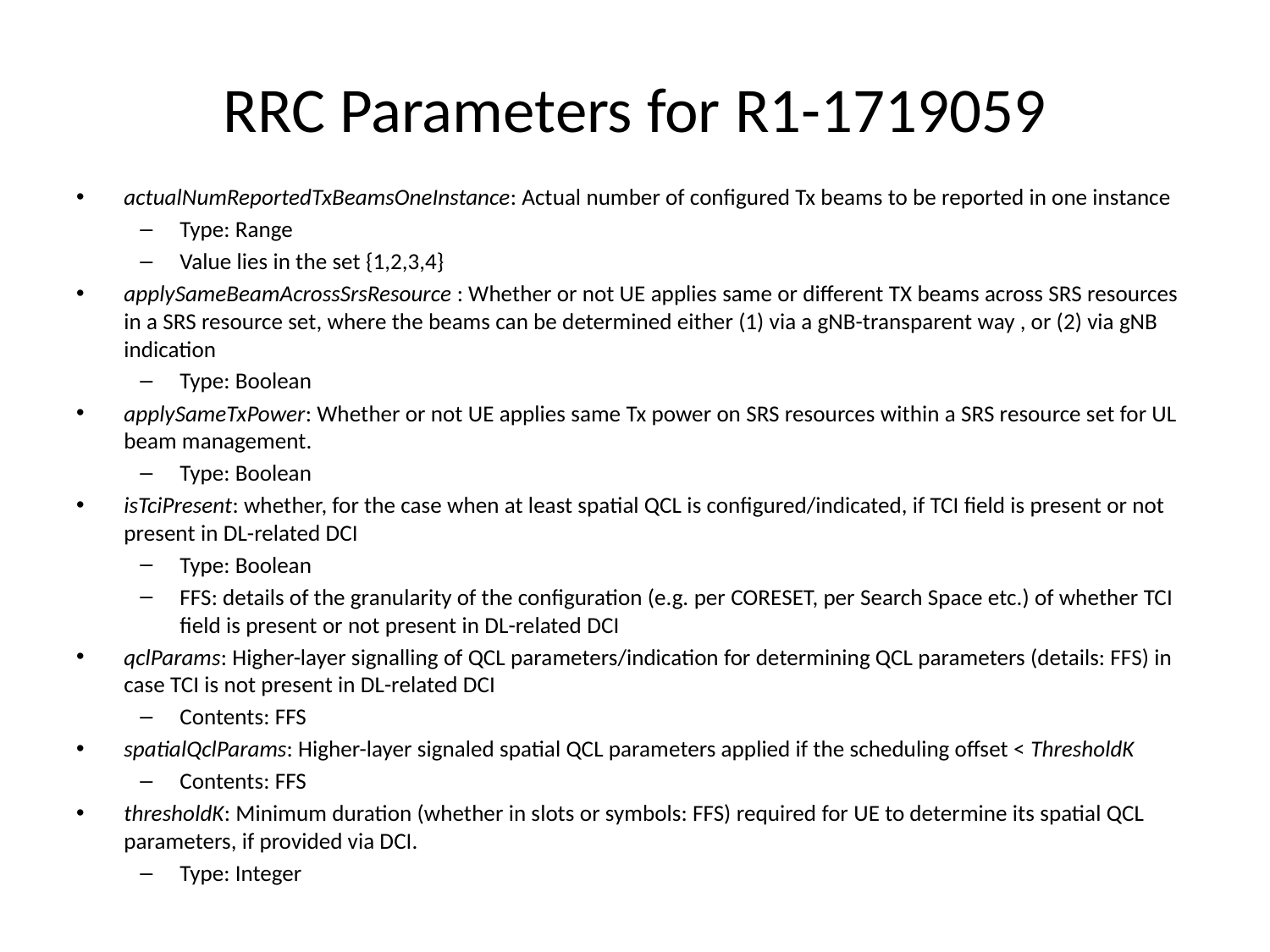

# RRC Parameters for R1-1719059
actualNumReportedTxBeamsOneInstance: Actual number of configured Tx beams to be reported in one instance
Type: Range
Value lies in the set {1,2,3,4}
applySameBeamAcrossSrsResource : Whether or not UE applies same or different TX beams across SRS resources in a SRS resource set, where the beams can be determined either (1) via a gNB-transparent way , or (2) via gNB indication
Type: Boolean
applySameTxPower: Whether or not UE applies same Tx power on SRS resources within a SRS resource set for UL beam management.
Type: Boolean
isTciPresent: whether, for the case when at least spatial QCL is configured/indicated, if TCI field is present or not present in DL-related DCI
Type: Boolean
FFS: details of the granularity of the configuration (e.g. per CORESET, per Search Space etc.) of whether TCI field is present or not present in DL-related DCI
qclParams: Higher-layer signalling of QCL parameters/indication for determining QCL parameters (details: FFS) in case TCI is not present in DL-related DCI
Contents: FFS
spatialQclParams: Higher-layer signaled spatial QCL parameters applied if the scheduling offset < ThresholdK
Contents: FFS
thresholdK: Minimum duration (whether in slots or symbols: FFS) required for UE to determine its spatial QCL parameters, if provided via DCI.
Type: Integer